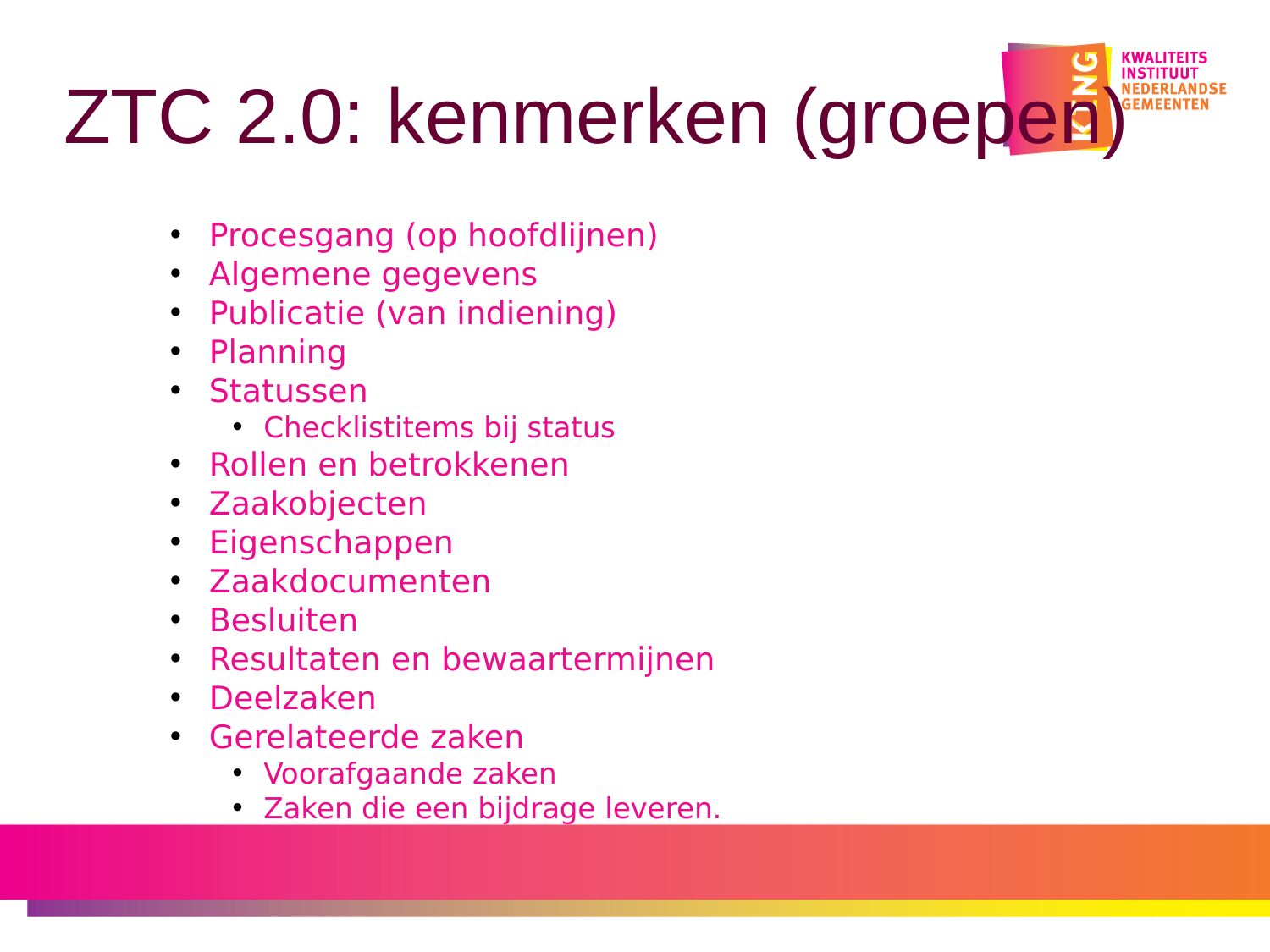

# ZTC 2.0: kenmerken (groepen)
Procesgang (op hoofdlijnen)
Algemene gegevens
Publicatie (van indiening)
Planning
Statussen
Checklistitems bij status
Rollen en betrokkenen
Zaakobjecten
Eigenschappen
Zaakdocumenten
Besluiten
Resultaten en bewaartermijnen
Deelzaken
Gerelateerde zaken
Voorafgaande zaken
Zaken die een bijdrage leveren.